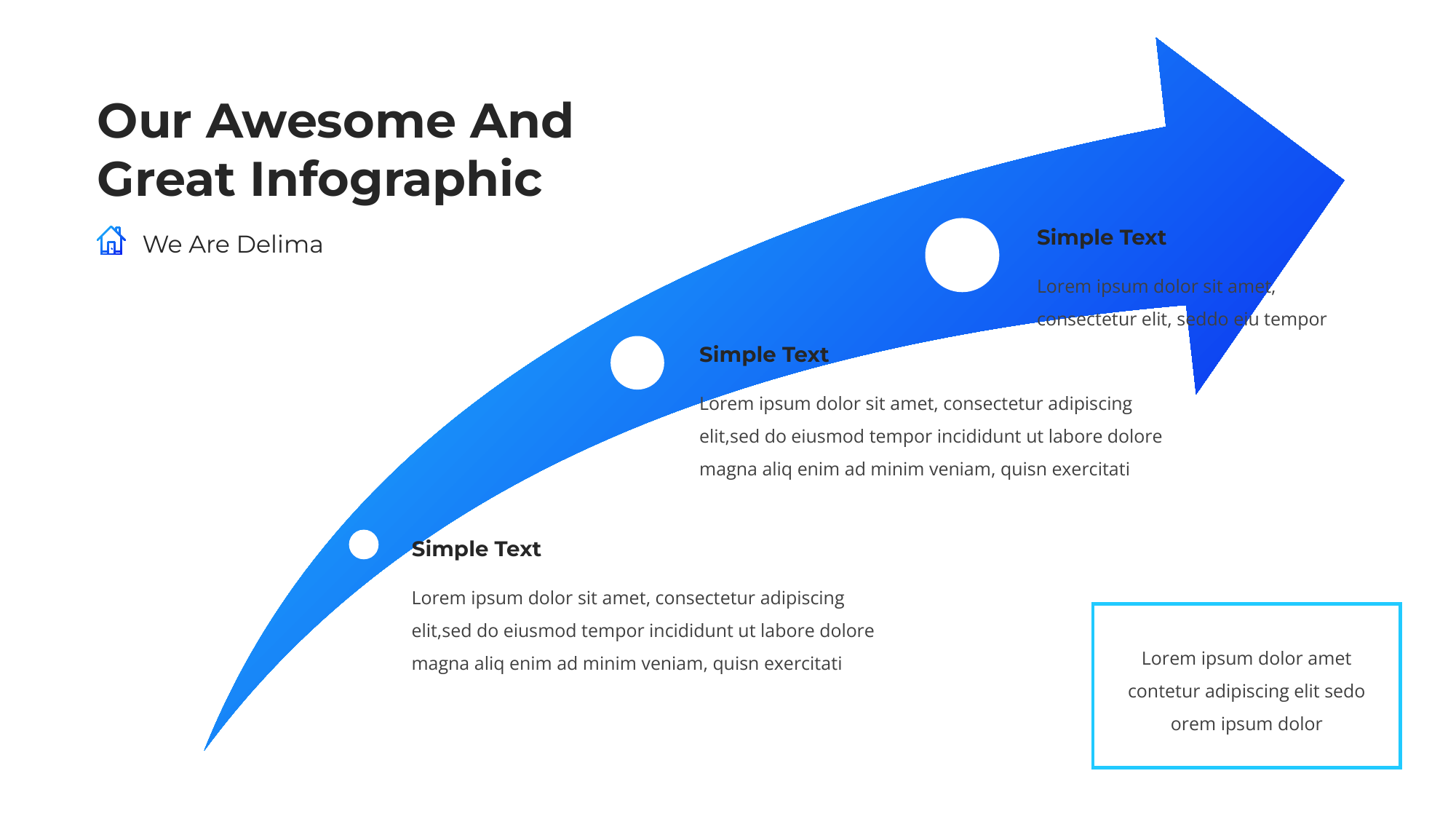

Our Awesome And Great Infographic
We Are Delima

Simple Text
Lorem ipsum dolor sit amet, consectetur elit, seddo eiu tempor
Simple Text
Lorem ipsum dolor sit amet, consectetur adipiscing elit,sed do eiusmod tempor incididunt ut labore dolore magna aliq enim ad minim veniam, quisn exercitati
Simple Text
Lorem ipsum dolor sit amet, consectetur adipiscing elit,sed do eiusmod tempor incididunt ut labore dolore magna aliq enim ad minim veniam, quisn exercitati

Lorem ipsum dolor amet contetur adipiscing elit sedo orem ipsum dolor